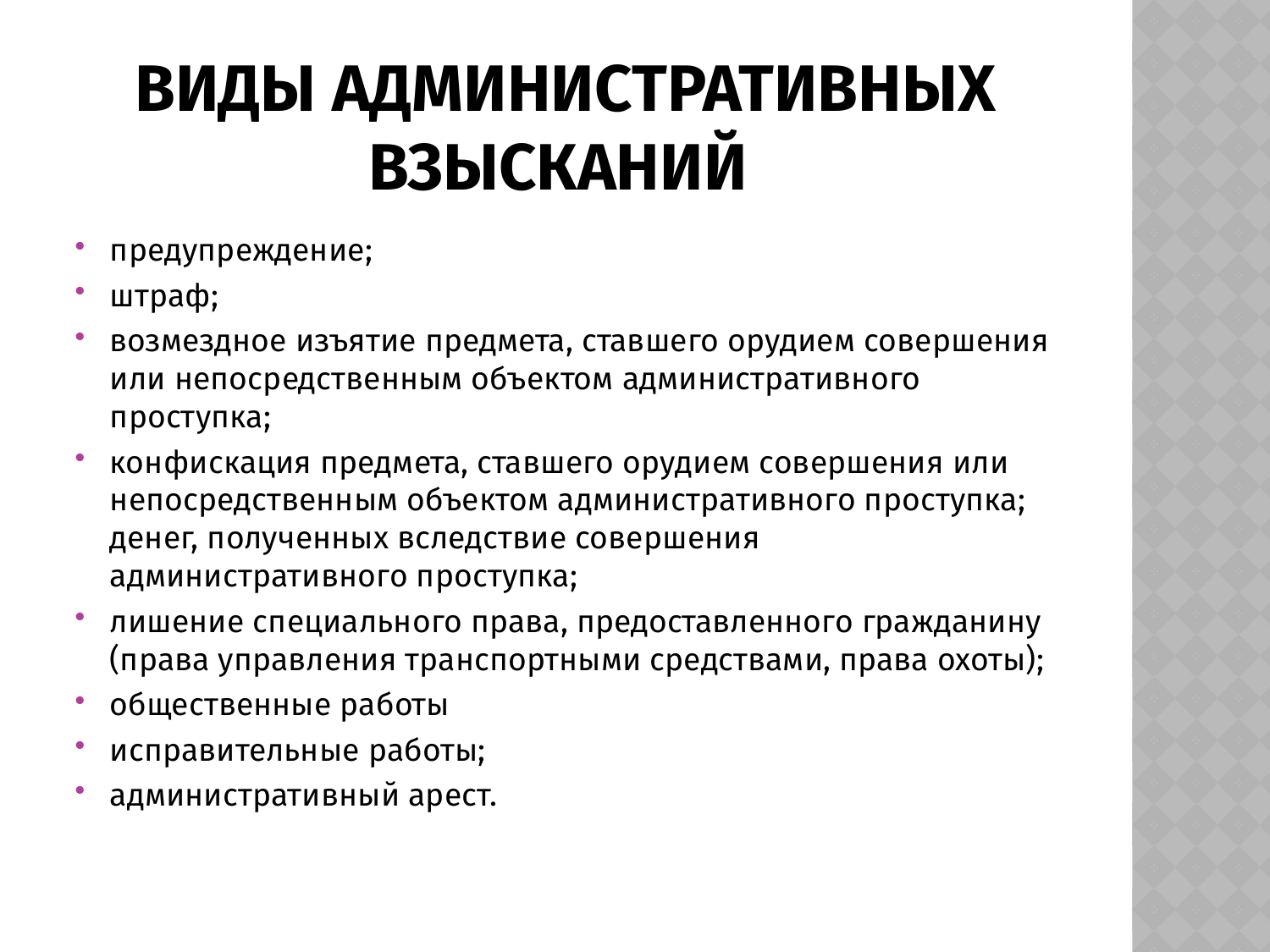

# Виды Административных взысканий
предупреждение;
штраф;
возмездное изъятие предмета, ставшего орудием совершения или непосредственным объектом административного проступка;
конфискация предмета, ставшего орудием совершения или непосредственным объектом административного проступка; денег, полученных вследствие совершения административного проступка;
лишение специального права, предоставленного гражданину (права управления транспортными средствами, права охоты);
общественные работы
исправительные работы;
административный арест.